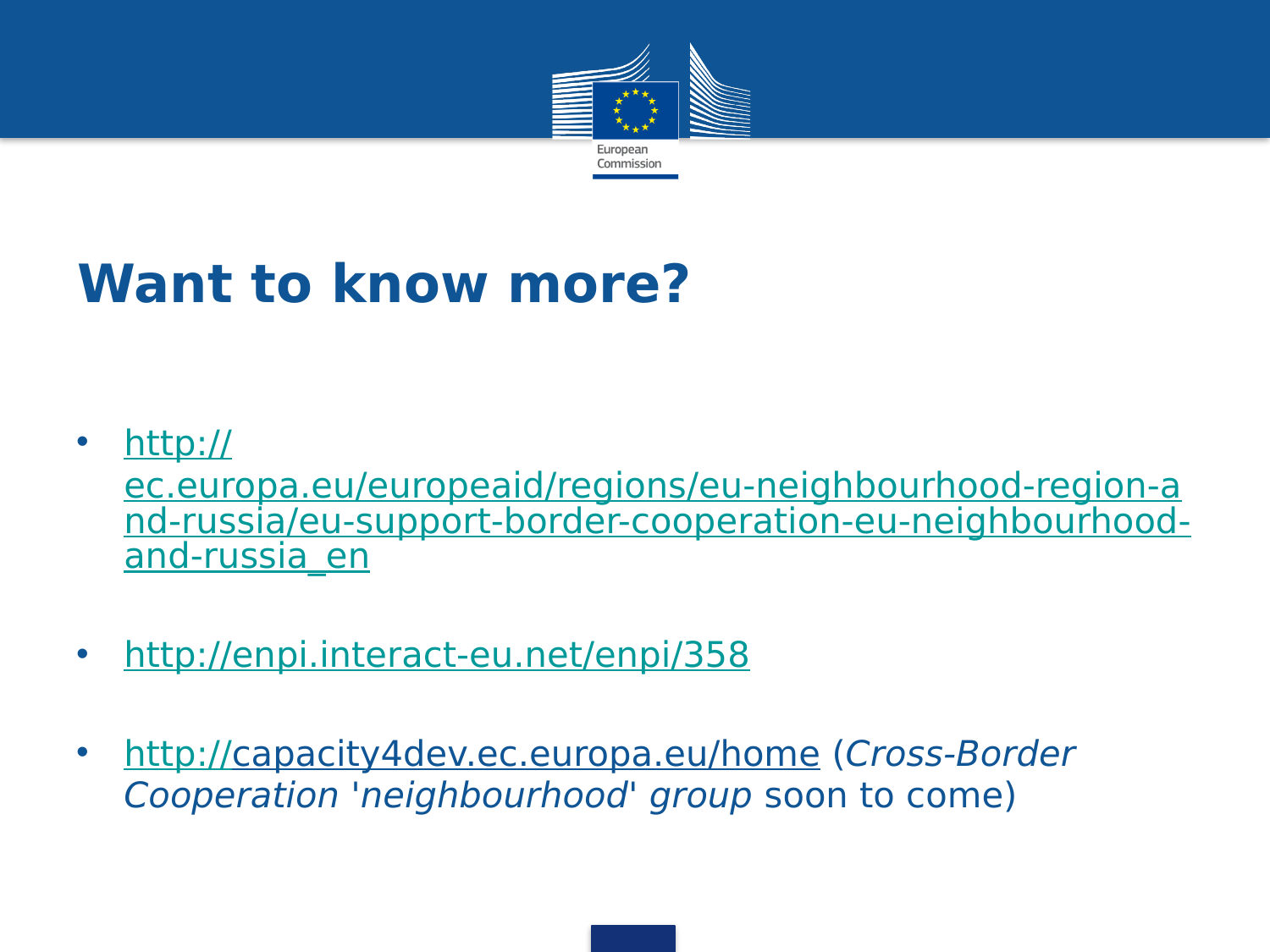

# Want to know more?

http://ec.europa.eu/europeaid/regions/eu-neighbourhood-region-and-russia/eu-support-border-cooperation-eu-neighbourhood-and-russia_en

http://enpi.interact-eu.net/enpi/358

http://capacity4dev.ec.europa.eu/home (Cross-Border Cooperation 'neighbourhood' group soon to come)